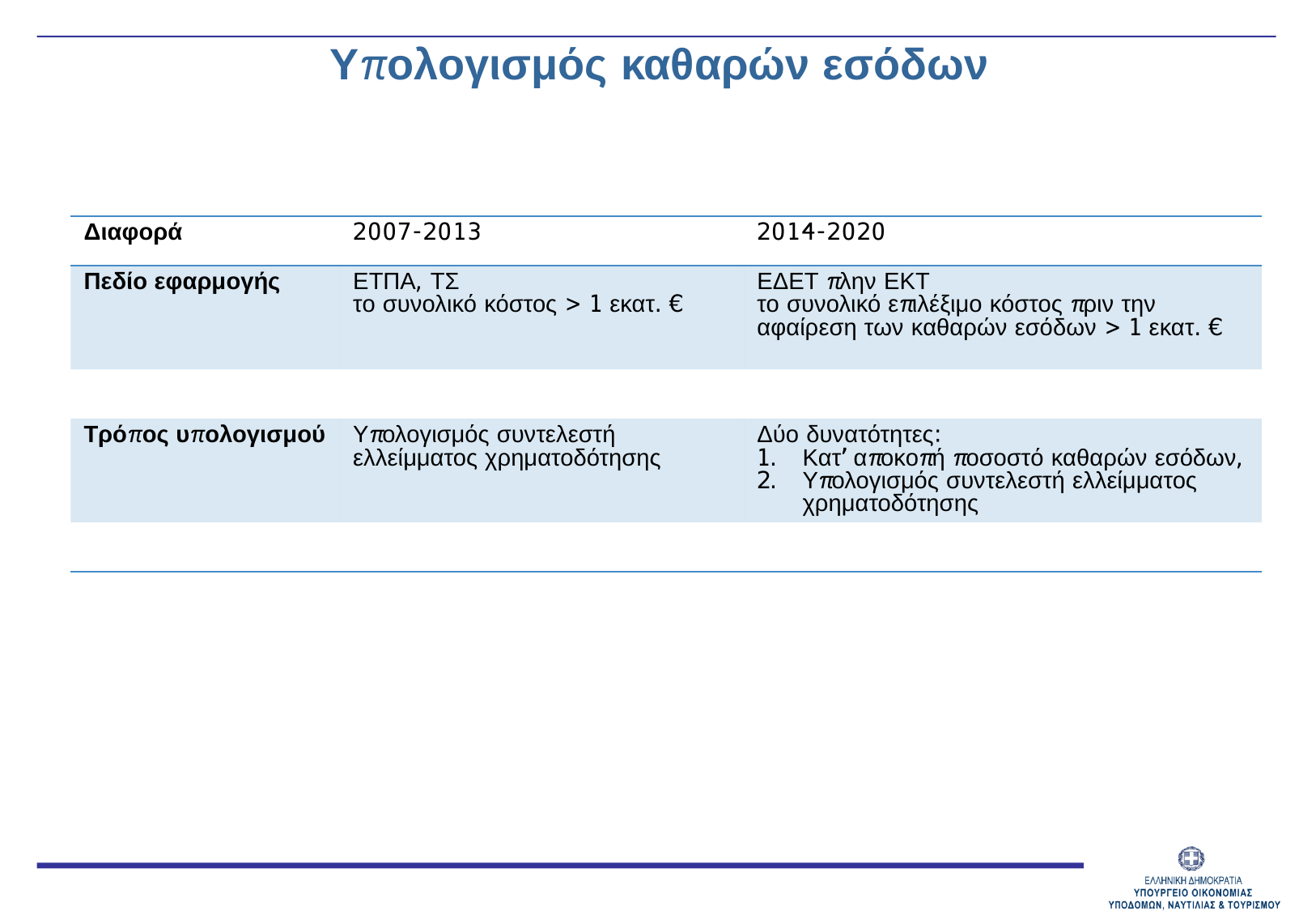

# Υπολογισμός καθαρών εσόδων
| Διαφορά | 2007-2013 | 2014-2020 |
| --- | --- | --- |
| Πεδίο εφαρμογής | ΕΤΠΑ, ΤΣ το συνολικό κόστος > 1 εκατ. € | ΕΔΕΤ πλην ΕΚΤ το συνολικό επιλέξιμο κόστος πριν την αφαίρεση των καθαρών εσόδων > 1 εκατ. € |
|  |  |  |
| Τρόπος υπολογισμού | Υπολογισμός συντελεστή ελλείμματος χρηματοδότησης | Δύο δυνατότητες: Κατ’ αποκοπή ποσοστό καθαρών εσόδων, Υπολογισμός συντελεστή ελλείμματος χρηματοδότησης |
|  |  |  |